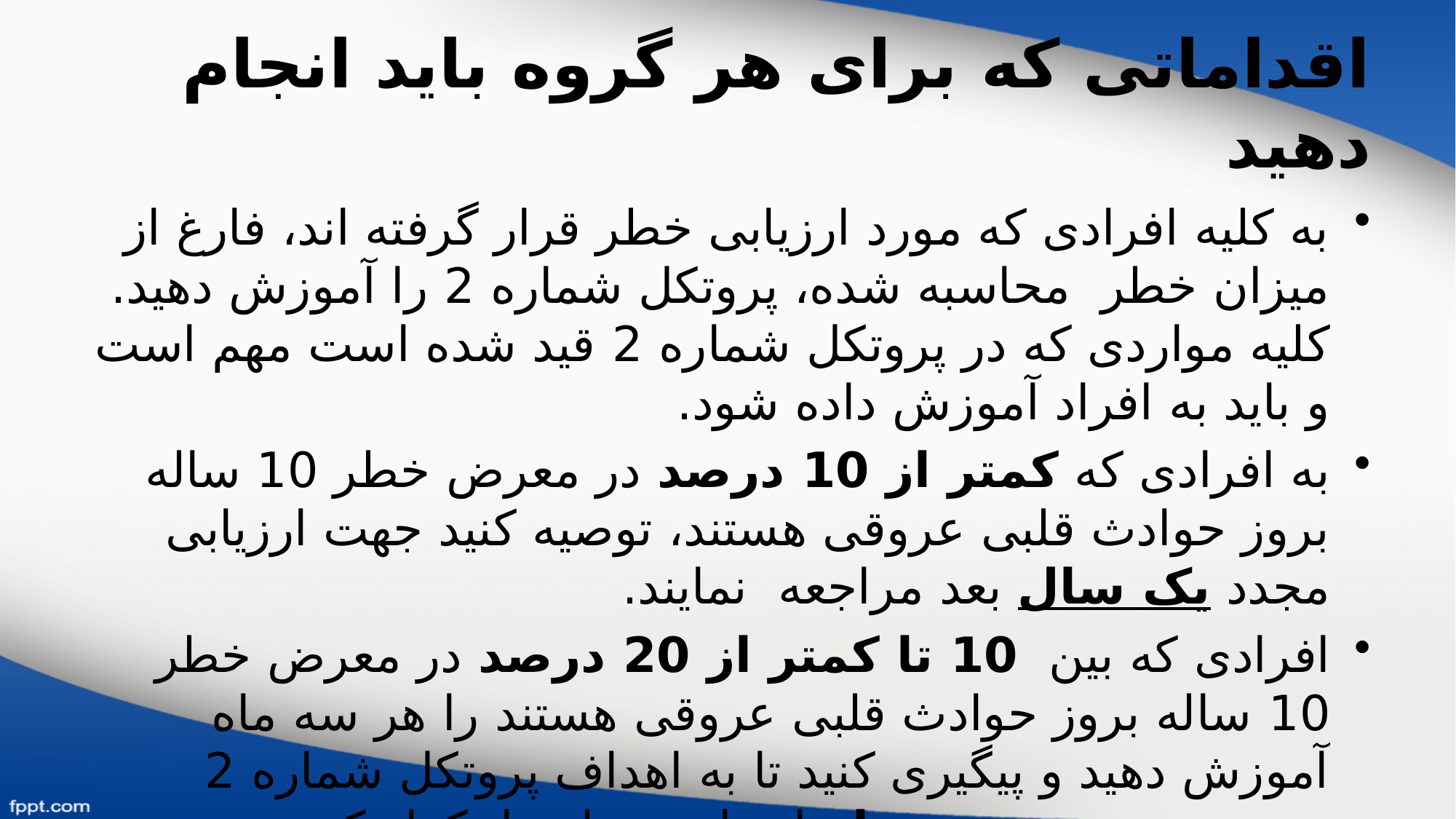

# اقداماتی که برای هر گروه باید انجام دهید
به کلیه افرادی که مورد ارزیابی خطر قرار گرفته اند، فارغ از میزان خطر  محاسبه شده، پروتکل شماره 2 را آموزش دهید. کلیه مواردی که در پروتکل شماره 2 قید شده است مهم است و باید به افراد آموزش داده شود.
به افرادی که کمتر از 10 درصد در معرض خطر 10 ساله بروز حوادث قلبی عروقی هستند، توصیه کنید جهت ارزیابی مجدد یک سال بعد مراجعه  نمایند.
افرادی که بین  10 تا کمتر از 20 درصد در معرض خطر 10 ساله بروز حوادث قلبی عروقی هستند را هر سه ماه آموزش دهید و پیگیری کنید تا به اهداف پروتکل شماره 2 برسید. سپس هر نه ماه ارزیابی خطر را تکرار کنید.